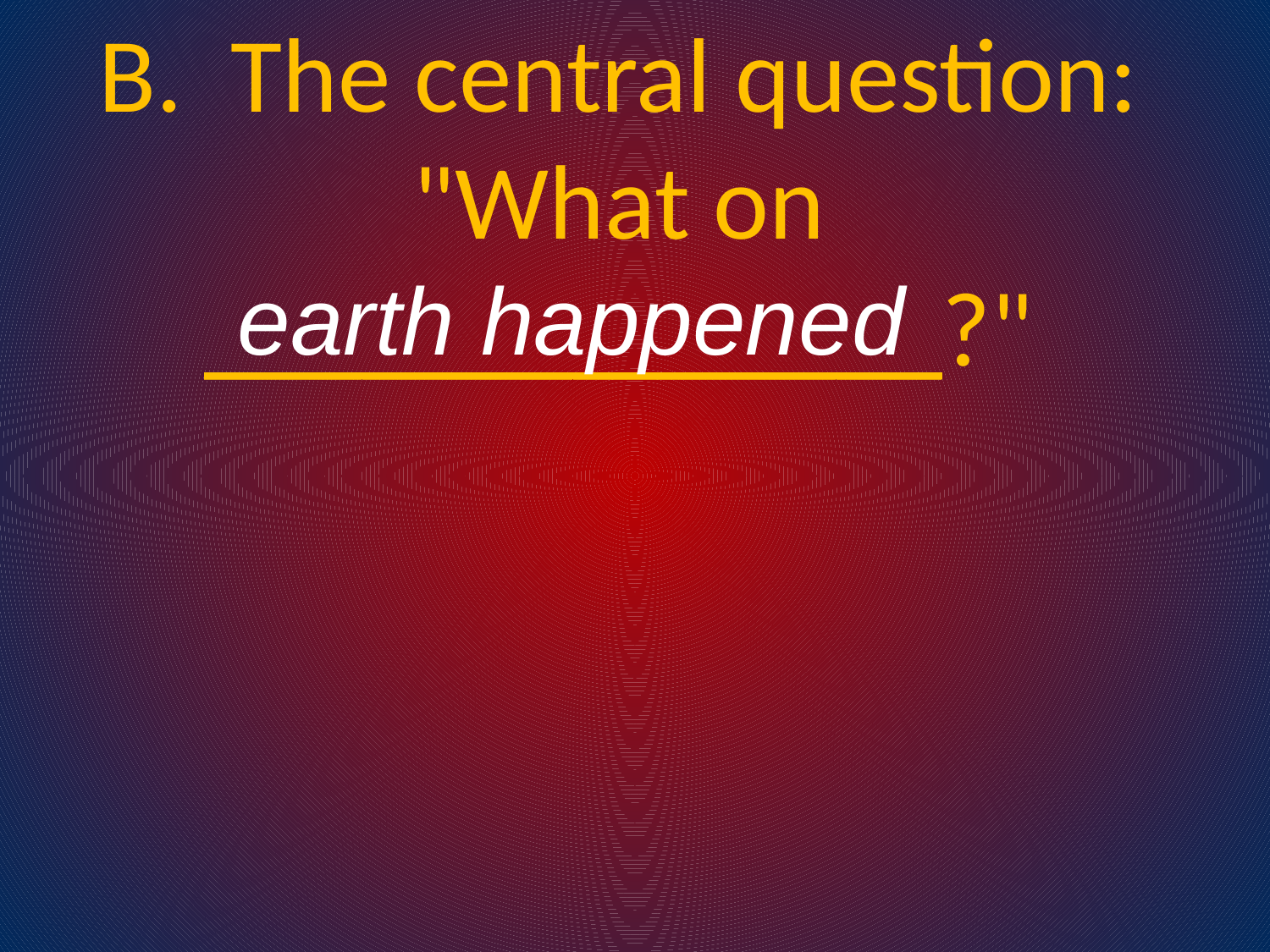

B.  The central question: "What on ______________?"

earth happened